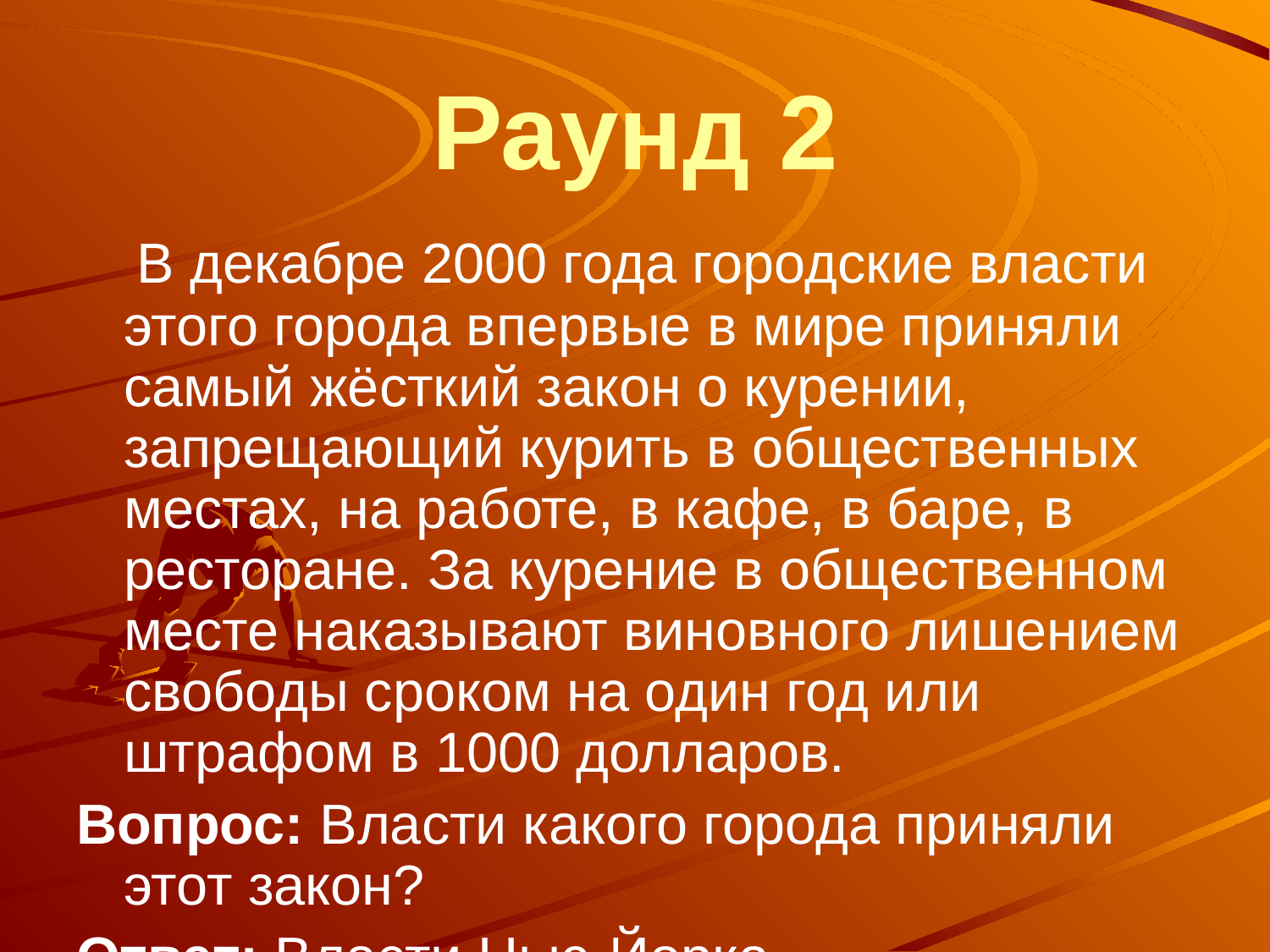

# Раунд 2
   В декабре 2000 года городские власти этого города впервые в мире приняли самый жёсткий закон о курении, запрещающий курить в общественных местах, на работе, в кафе, в баре, в ресторане. За курение в общественном месте наказывают виновного лишением свободы сроком на один год или штрафом в 1000 долларов.
Вопрос: Власти какого города приняли этот закон?
Ответ: Власти Нью-Йорка.